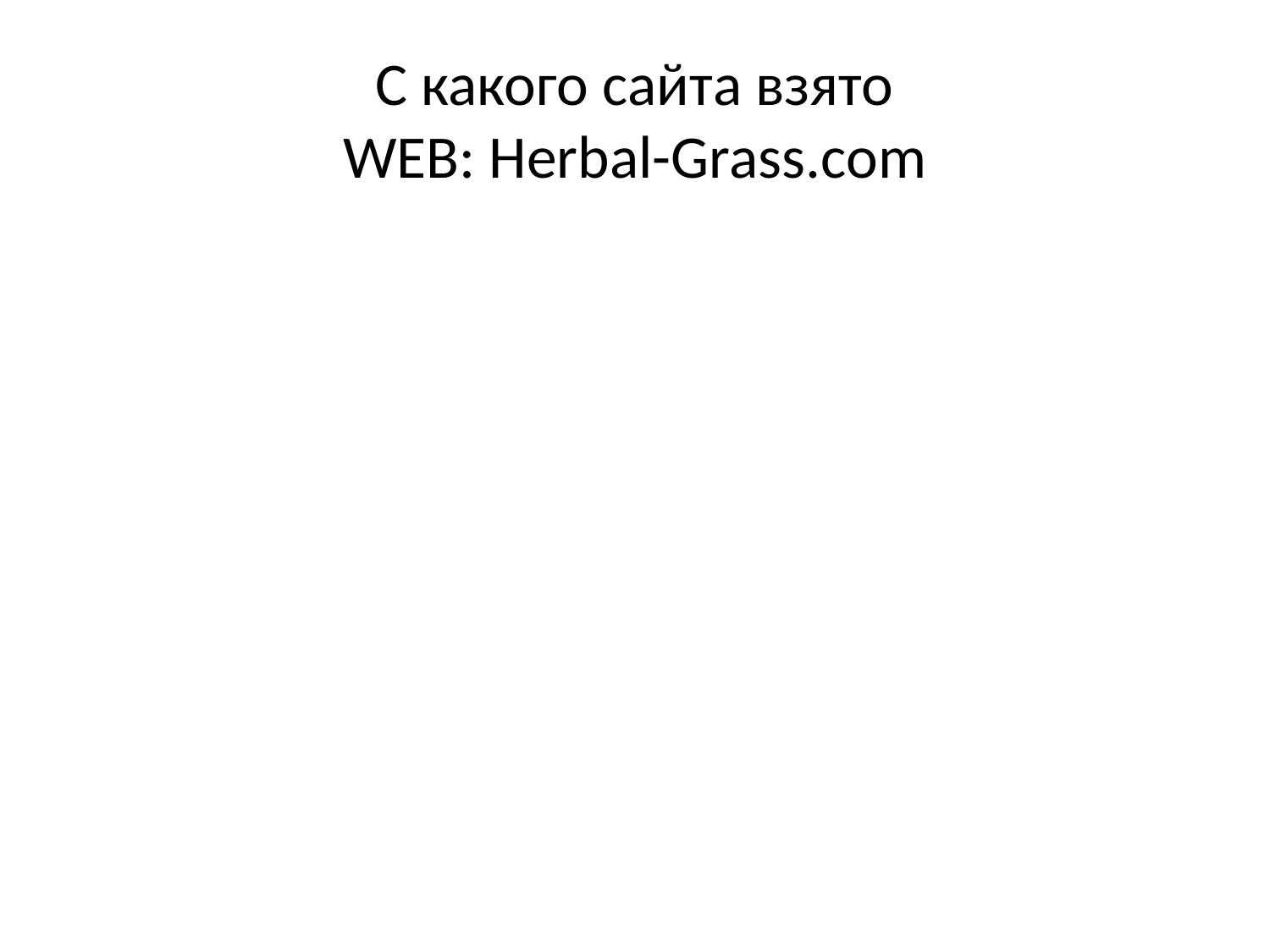

# С какого сайта взято WEB: Herbal-Grass.com